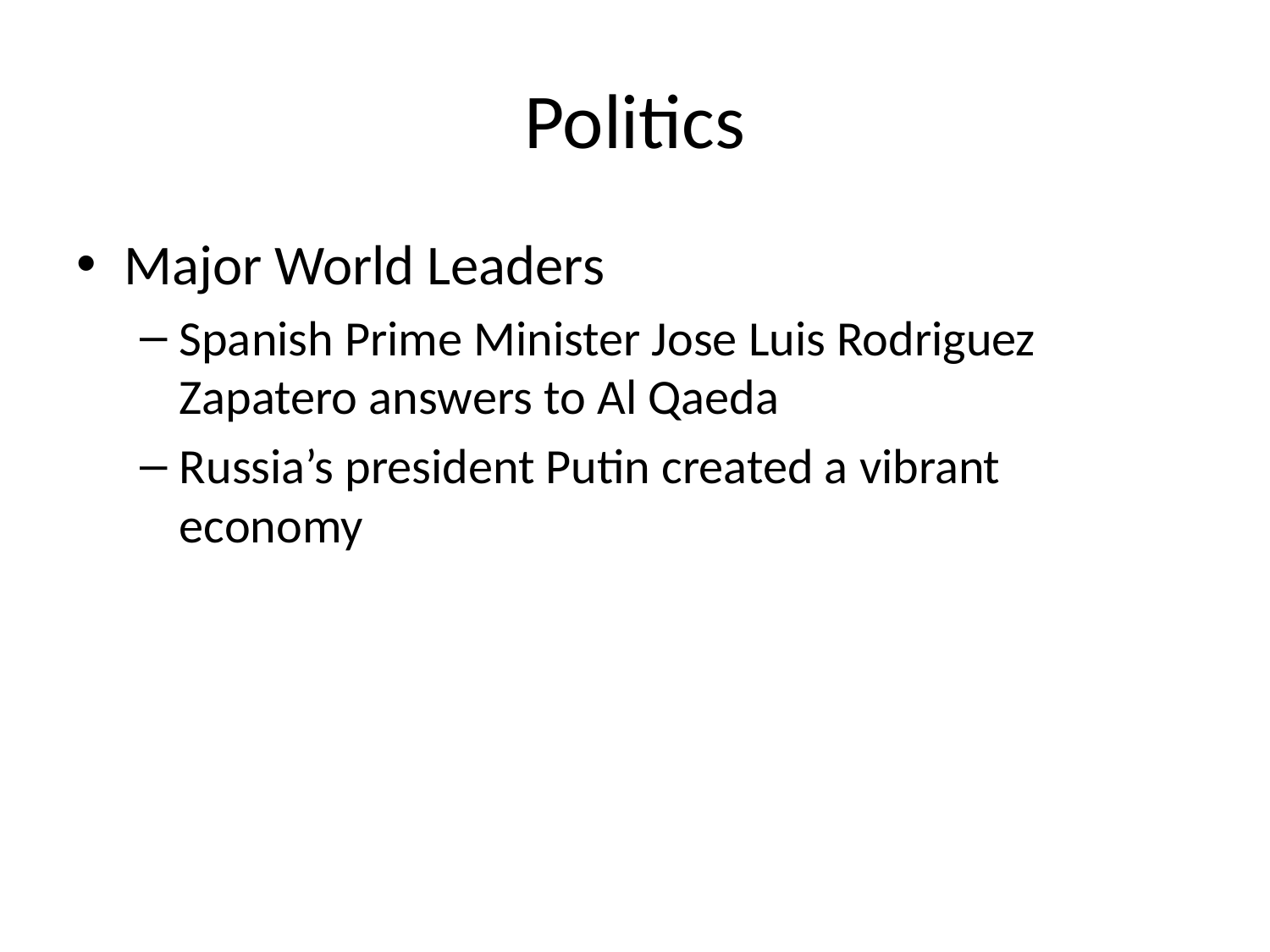

# Politics
Major World Leaders
Spanish Prime Minister Jose Luis Rodriguez Zapatero answers to Al Qaeda
Russia’s president Putin created a vibrant economy